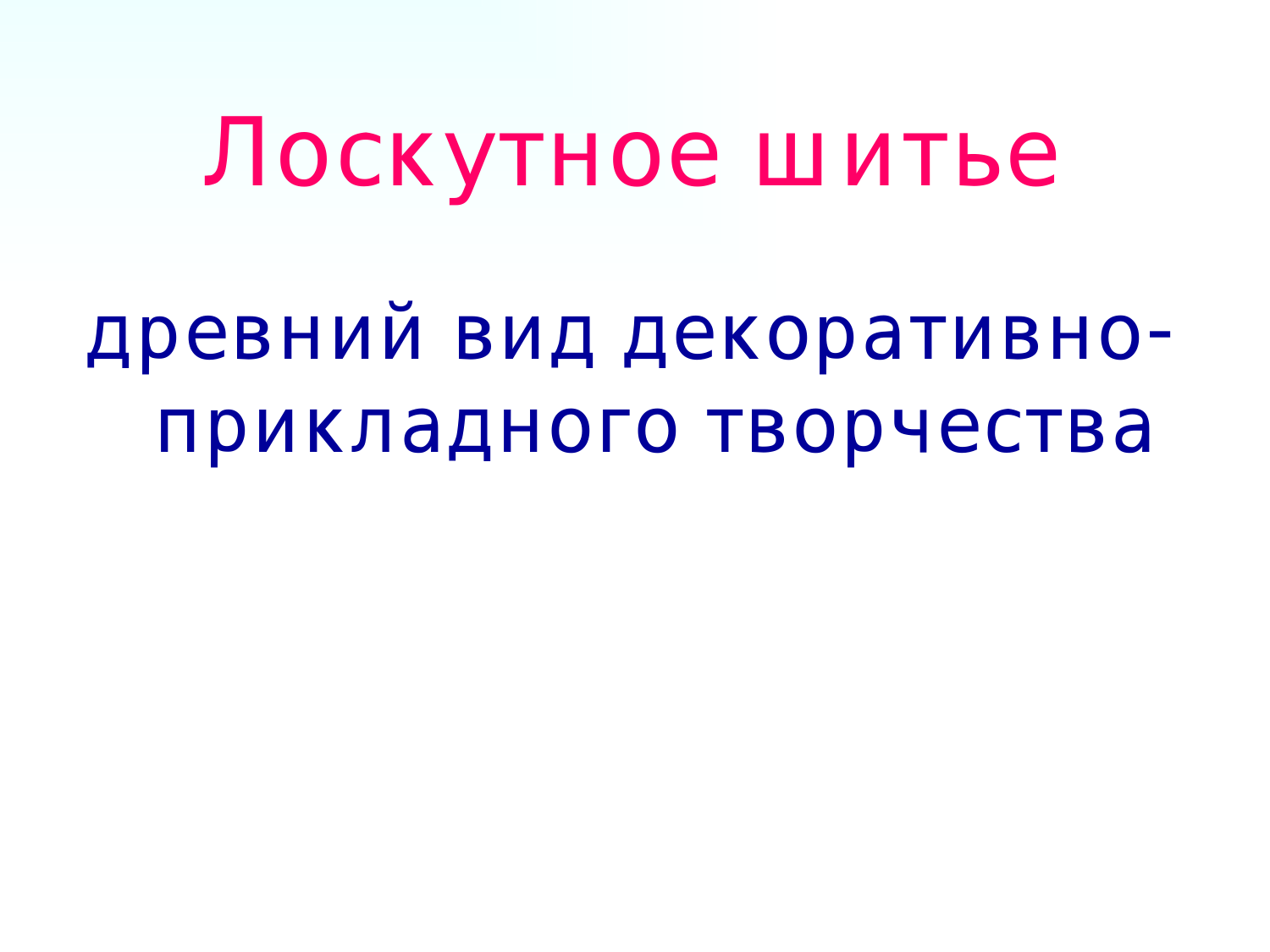

# Лоскутное шитье
древний вид декоративно-прикладного творчества